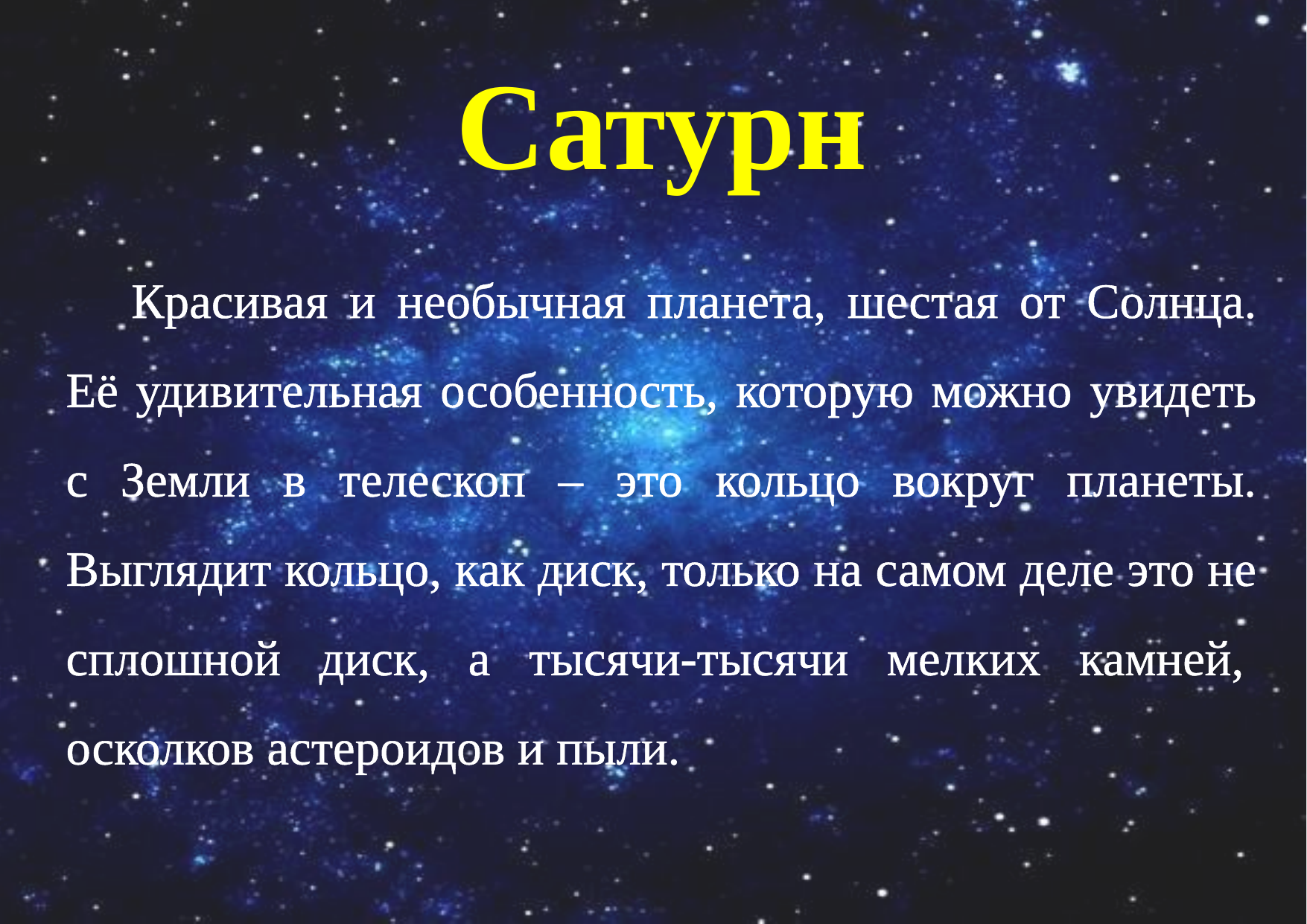

Сатурн
Красивая и необычная планета, шестая от Солнца. Её удивительная особенность, которую можно увидеть с Земли в телескоп – это кольцо вокруг планеты. Выглядит кольцо, как диск, только на самом деле это не сплошной диск, а тысячи-тысячи мелких камней,  осколков астероидов и пыли.